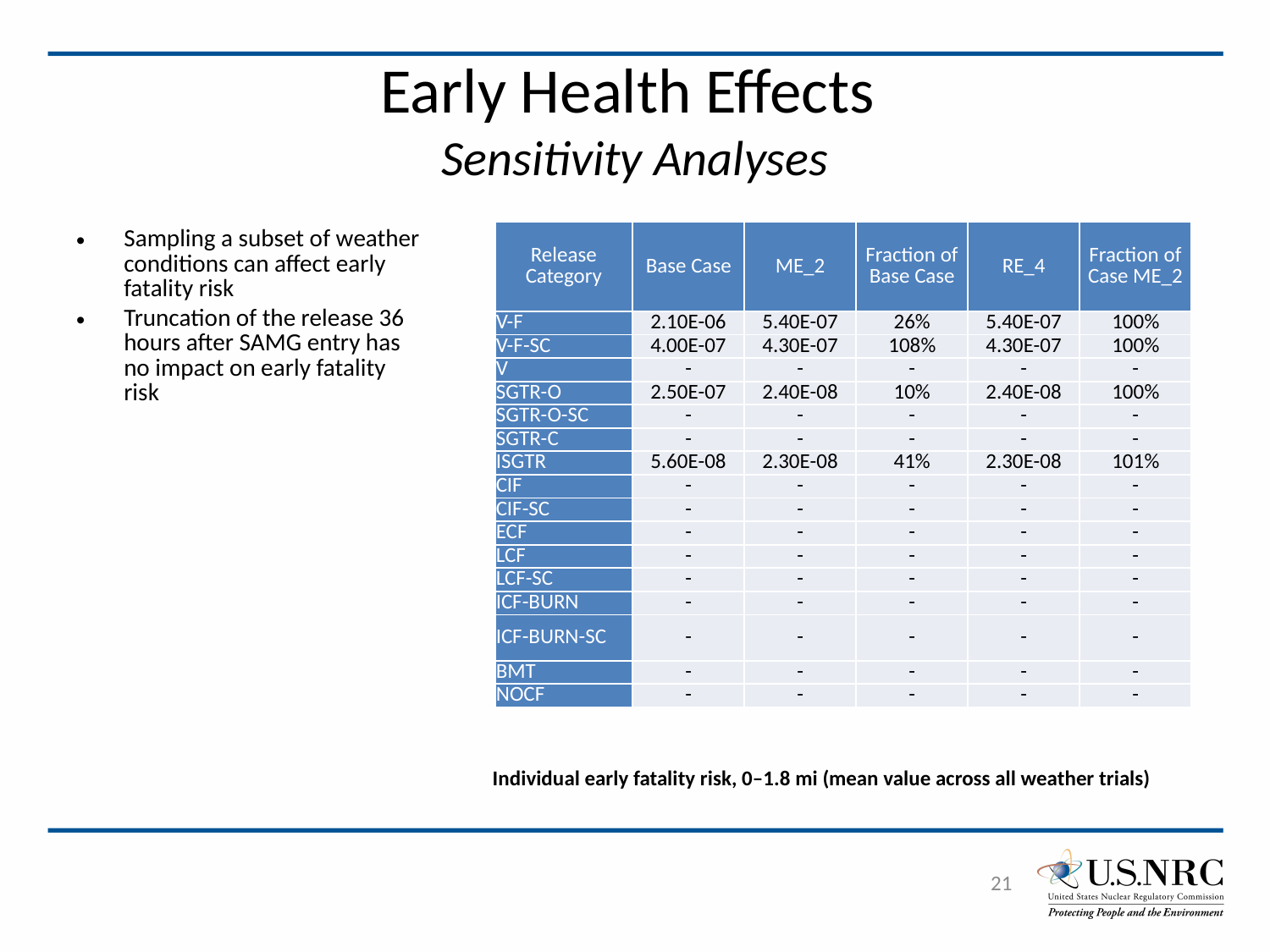

# Early Health Effects Sensitivity Analyses
Sampling a subset of weather conditions can affect early fatality risk
Truncation of the release 36 hours after SAMG entry has no impact on early fatality risk
| Release Category | Base Case | ME\_2 | Fraction of Base Case | RE\_4 | Fraction of Case ME\_2 |
| --- | --- | --- | --- | --- | --- |
| V-F | 2.10E-06 | 5.40E-07 | 26% | 5.40E-07 | 100% |
| V-F-SC | 4.00E-07 | 4.30E-07 | 108% | 4.30E-07 | 100% |
| V | - | - | - | - | - |
| SGTR-O | 2.50E-07 | 2.40E-08 | 10% | 2.40E-08 | 100% |
| SGTR-O-SC | - | - | - | - | - |
| SGTR-C | - | - | - | - | - |
| ISGTR | 5.60E-08 | 2.30E-08 | 41% | 2.30E-08 | 101% |
| CIF | - | - | - | - | - |
| CIF-SC | - | - | - | - | - |
| ECF | - | - | - | - | - |
| LCF | - | - | - | - | - |
| LCF-SC | - | - | - | - | - |
| ICF-BURN | - | - | - | - | - |
| ICF-BURN-SC | - | - | - | - | - |
| BMT | - | - | - | - | - |
| NOCF | - | - | - | - | - |
Individual early fatality risk, 0–1.8 mi (mean value across all weather trials)
21